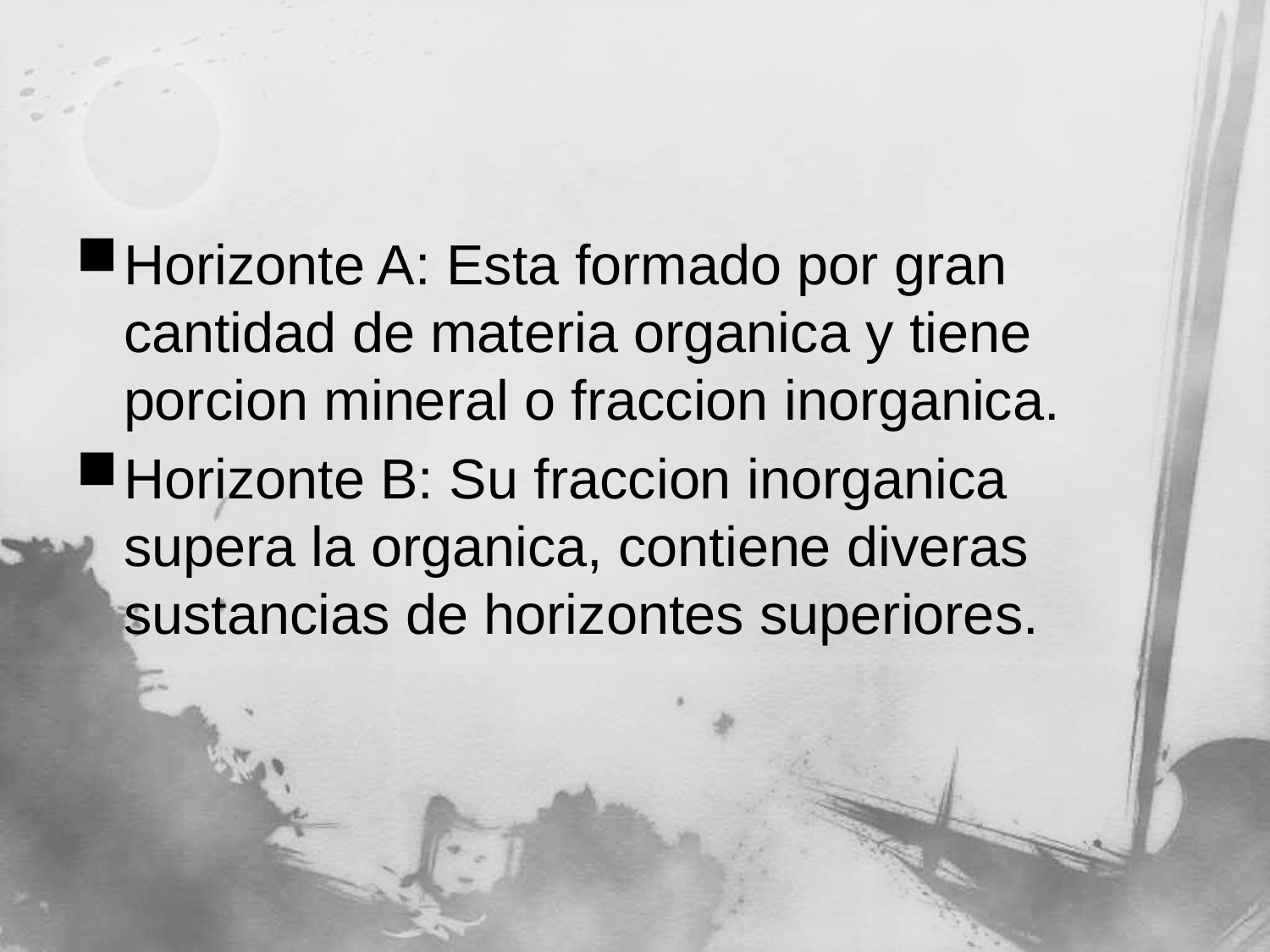

#
Horizonte A: Esta formado por gran cantidad de materia organica y tiene porcion mineral o fraccion inorganica.
Horizonte B: Su fraccion inorganica supera la organica, contiene diveras sustancias de horizontes superiores.